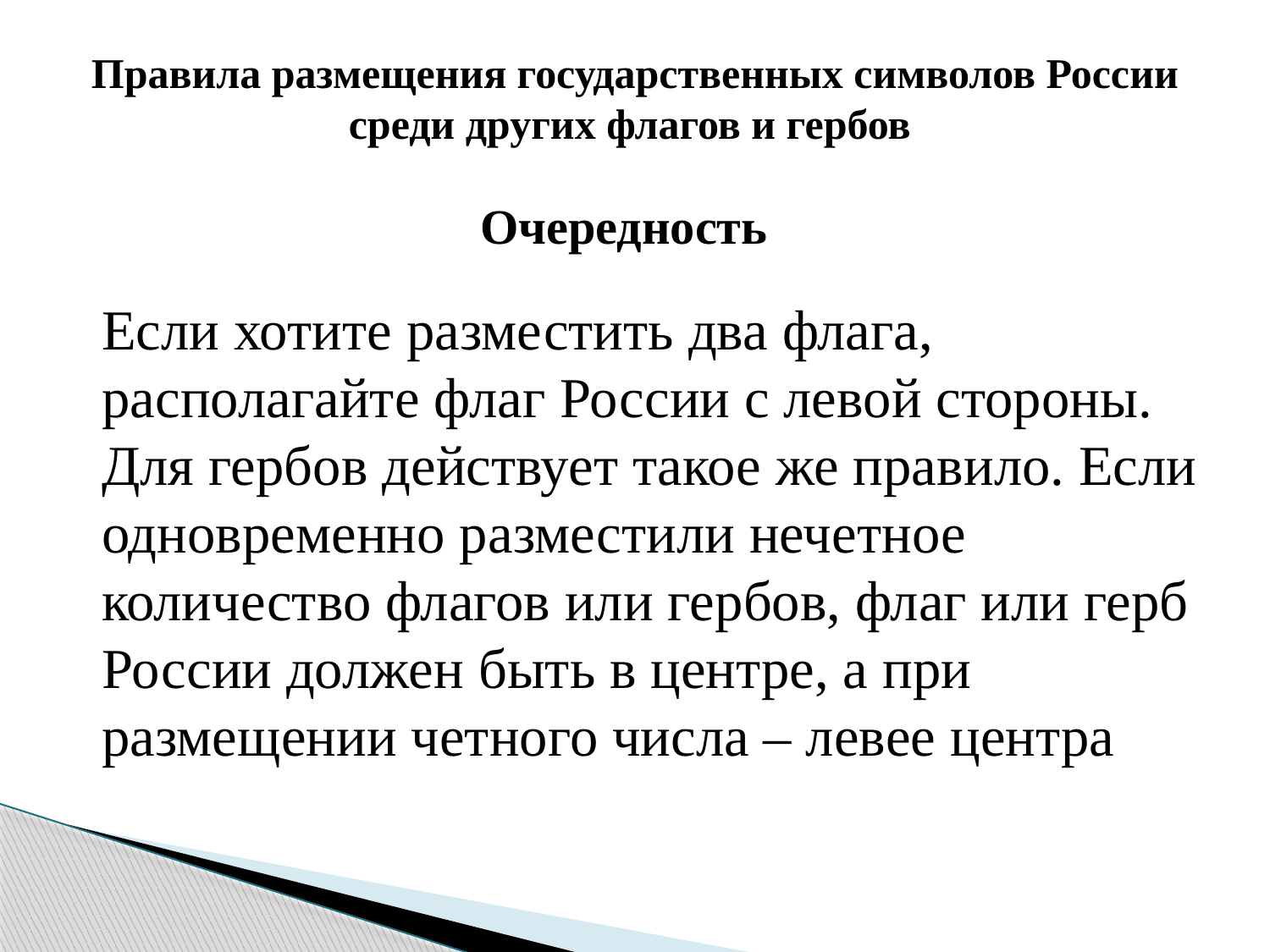

Правила размещения государственных символов России среди других флагов и гербов
Очередность
Если хотите разместить два флага, располагайте флаг России с левой стороны. Для гербов действует такое же правило. Если одновременно разместили нечетное количество флагов или гербов, флаг или герб России должен быть в центре, а при размещении четного числа – левее центра